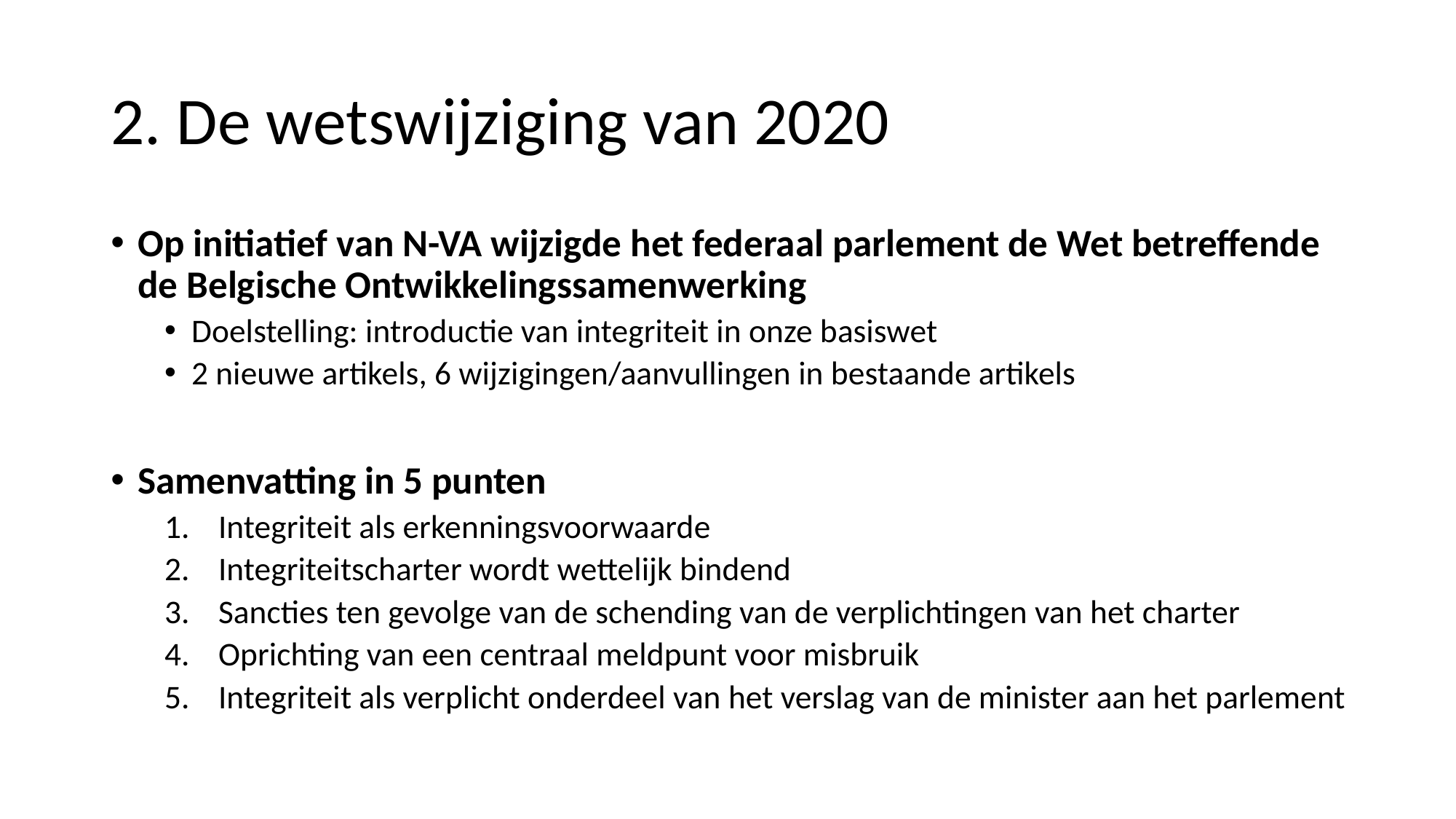

# 2. De wetswijziging van 2020
Op initiatief van N-VA wijzigde het federaal parlement de Wet betreffende de Belgische Ontwikkelingssamenwerking
Doelstelling: introductie van integriteit in onze basiswet
2 nieuwe artikels, 6 wijzigingen/aanvullingen in bestaande artikels

Samenvatting in 5 punten
Integriteit als erkenningsvoorwaarde
Integriteitscharter wordt wettelijk bindend
Sancties ten gevolge van de schending van de verplichtingen van het charter
Oprichting van een centraal meldpunt voor misbruik
Integriteit als verplicht onderdeel van het verslag van de minister aan het parlement